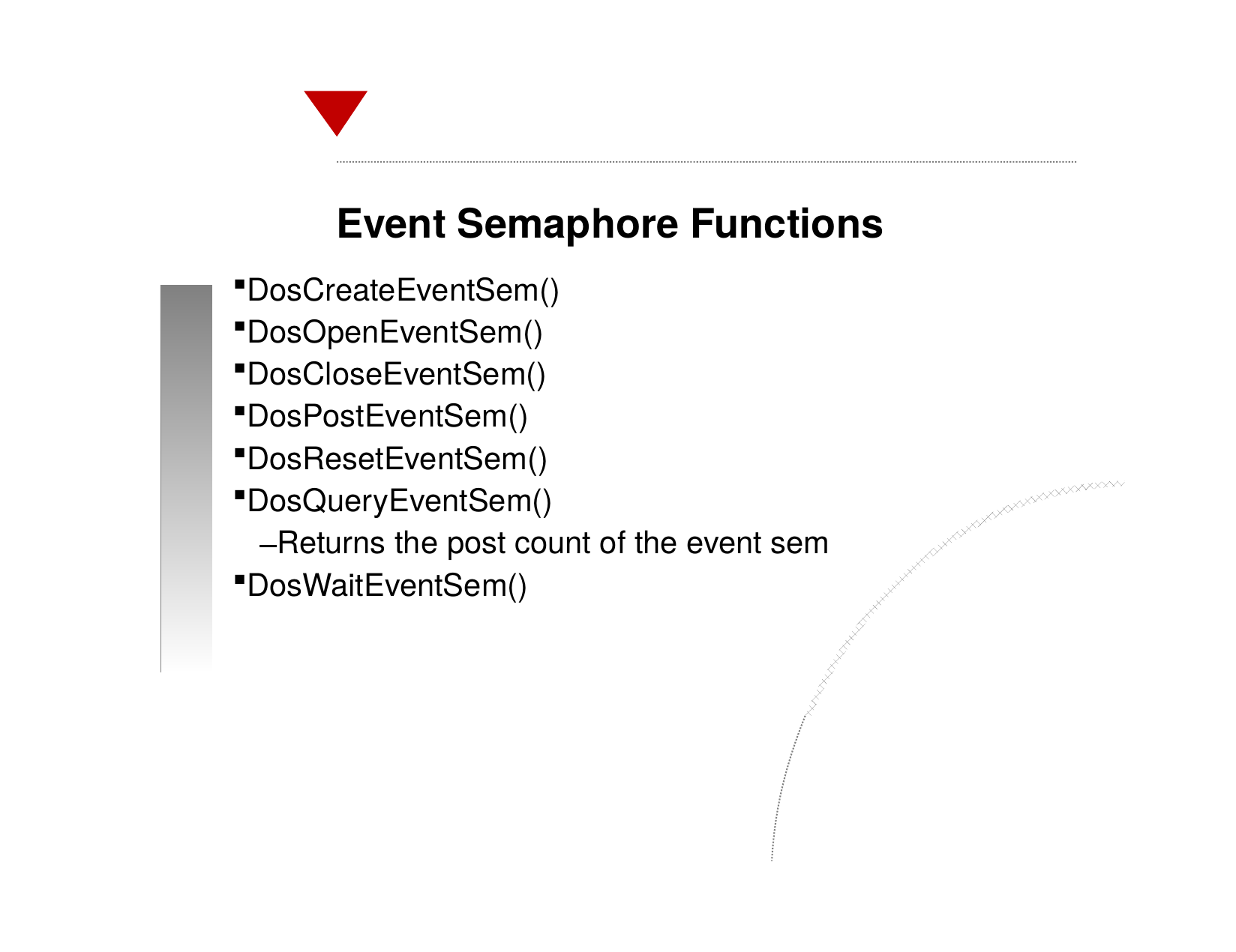

Event Semaphore Functions
DosCreateEventSem()
DosOpenEventSem()
DosCloseEventSem()
DosPostEventSem()
DosResetEventSem()
DosQueryEventSem()
Returns the post count of the event sem
DosWaitEventSem()